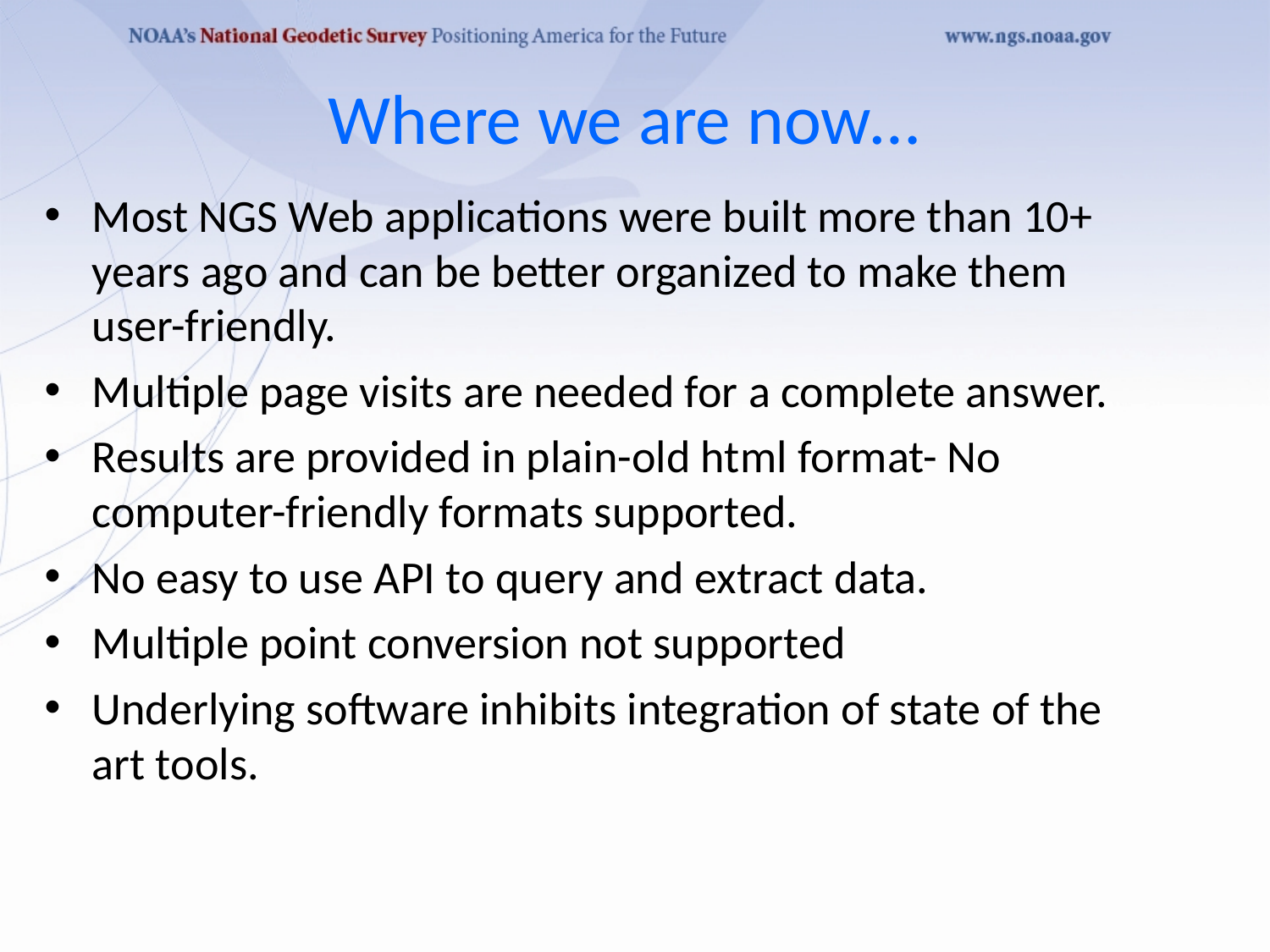

# Where we are now…
Most NGS Web applications were built more than 10+ years ago and can be better organized to make them user-friendly.
Multiple page visits are needed for a complete answer.
Results are provided in plain-old html format- No computer-friendly formats supported.
No easy to use API to query and extract data.
Multiple point conversion not supported
Underlying software inhibits integration of state of the art tools.